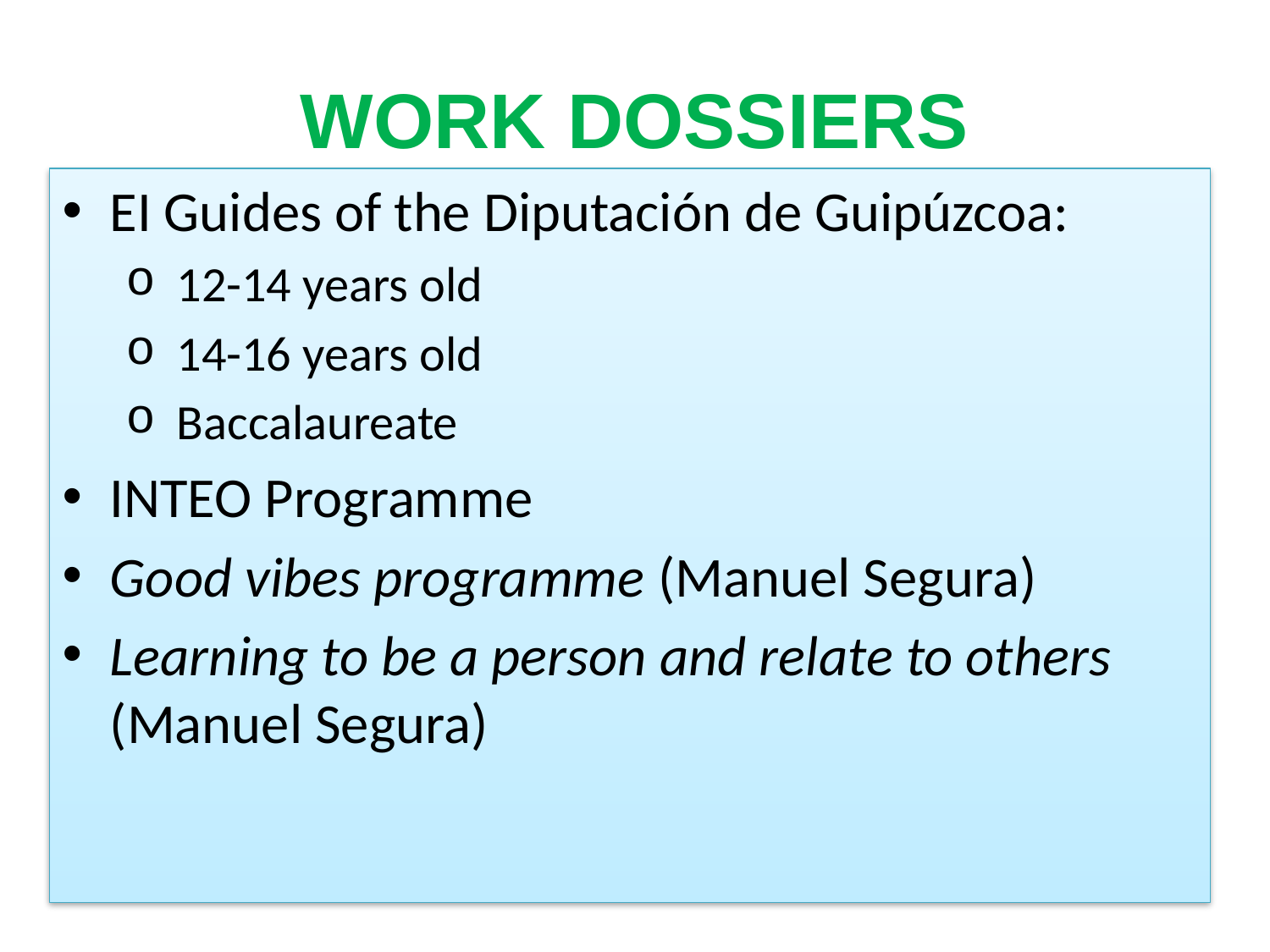

# WORK DOSSIERS
EI Guides of the Diputación de Guipúzcoa:
 12-14 years old
 14-16 years old
 Baccalaureate
INTEO Programme
Good vibes programme (Manuel Segura)
Learning to be a person and relate to others (Manuel Segura)